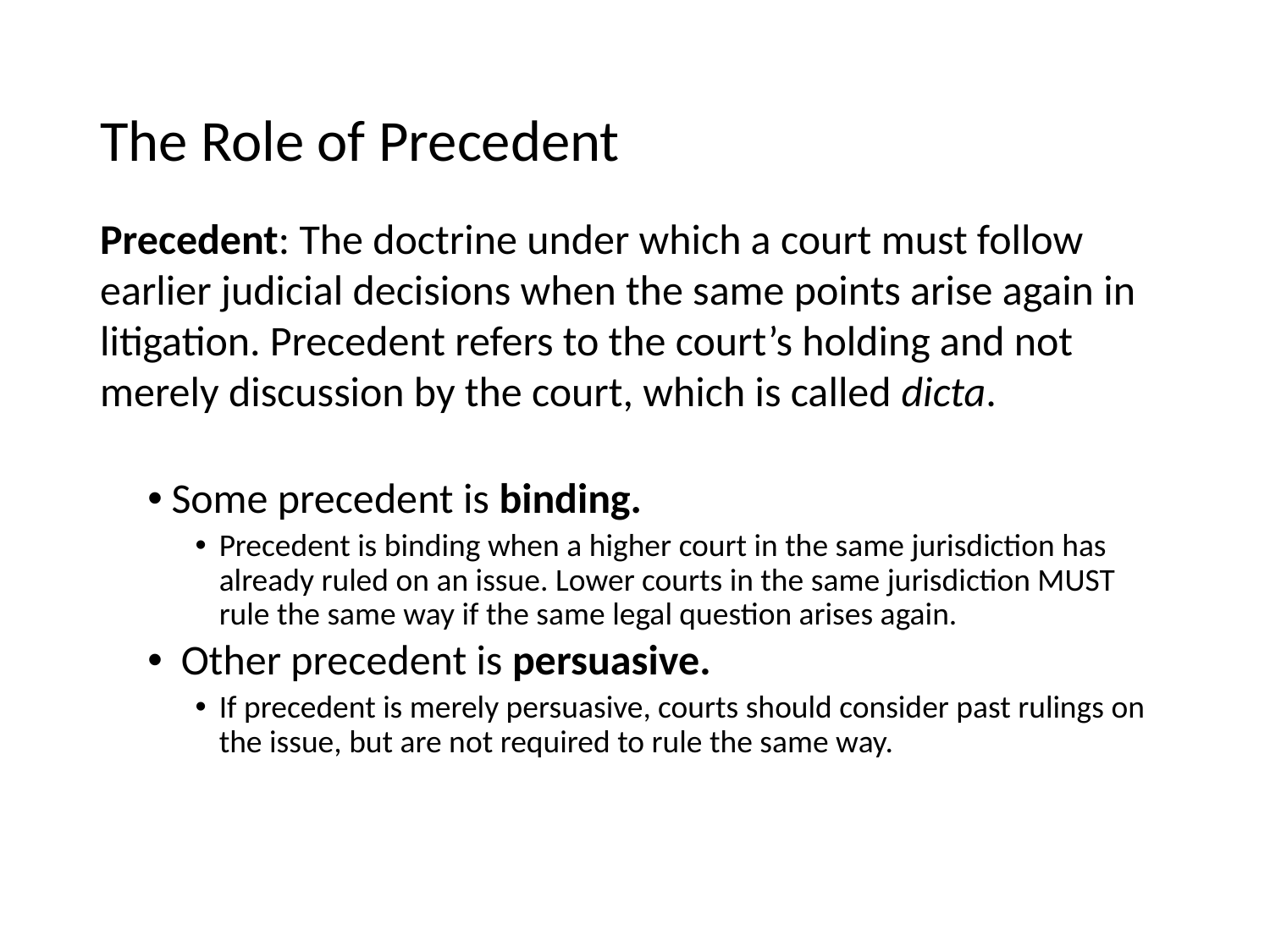

# The Role of Precedent
Precedent: The doctrine under which a court must follow earlier judicial decisions when the same points arise again in litigation. Precedent refers to the court’s holding and not merely discussion by the court, which is called dicta.

Some precedent is binding.
Precedent is binding when a higher court in the same jurisdiction has already ruled on an issue. Lower courts in the same jurisdiction MUST rule the same way if the same legal question arises again.
 Other precedent is persuasive.
If precedent is merely persuasive, courts should consider past rulings on the issue, but are not required to rule the same way.